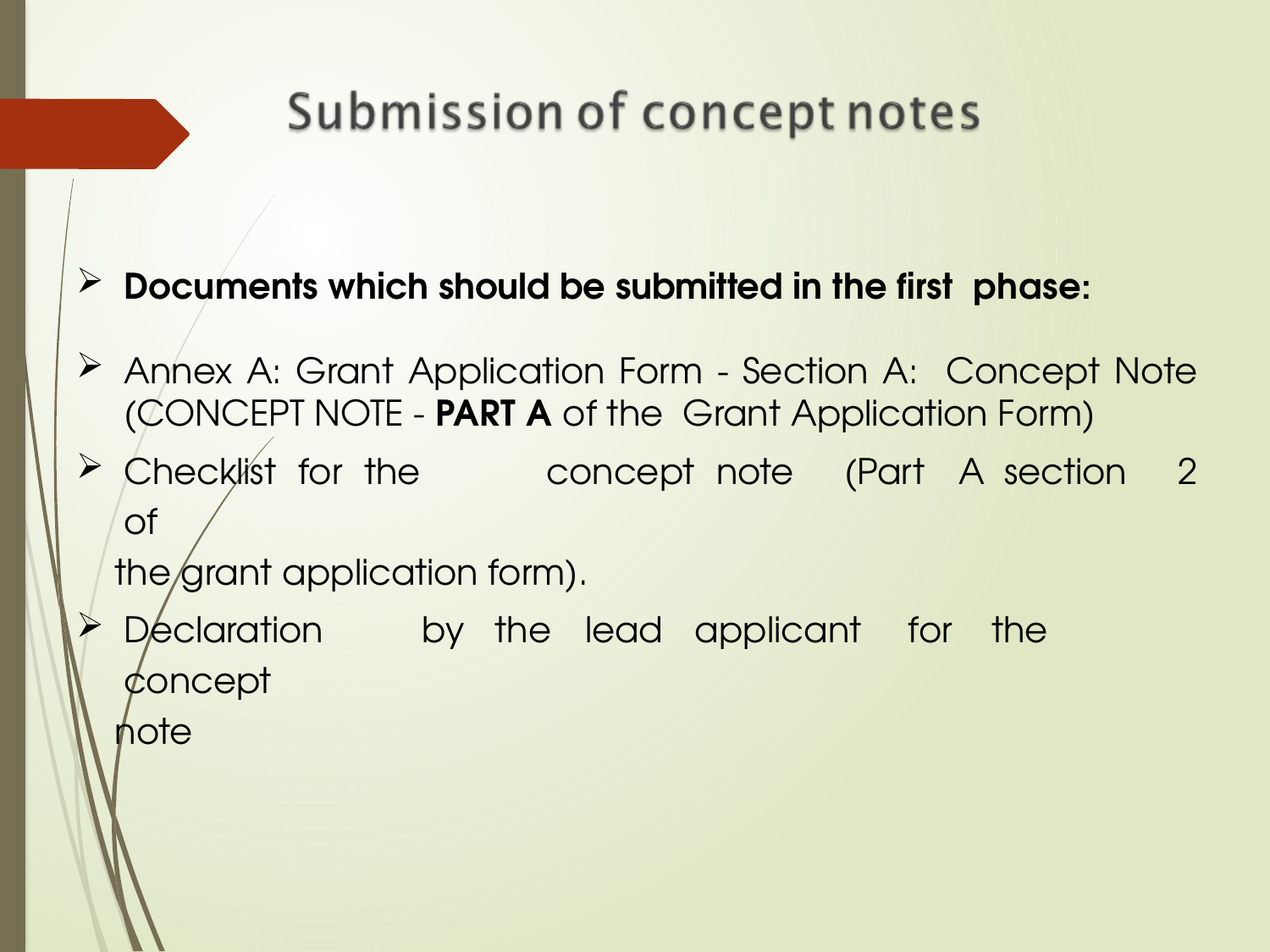

Documents which should be submitted in the first  phase:

Annex A: Grant Application Form - Section A:  Concept Note (CONCEPT NOTE - PART A of the  Grant Application Form)
Checklist for the	concept note	(Part	A section	2 of
the grant application form).
Declaration	by	the	lead	applicant	for	the	concept
note